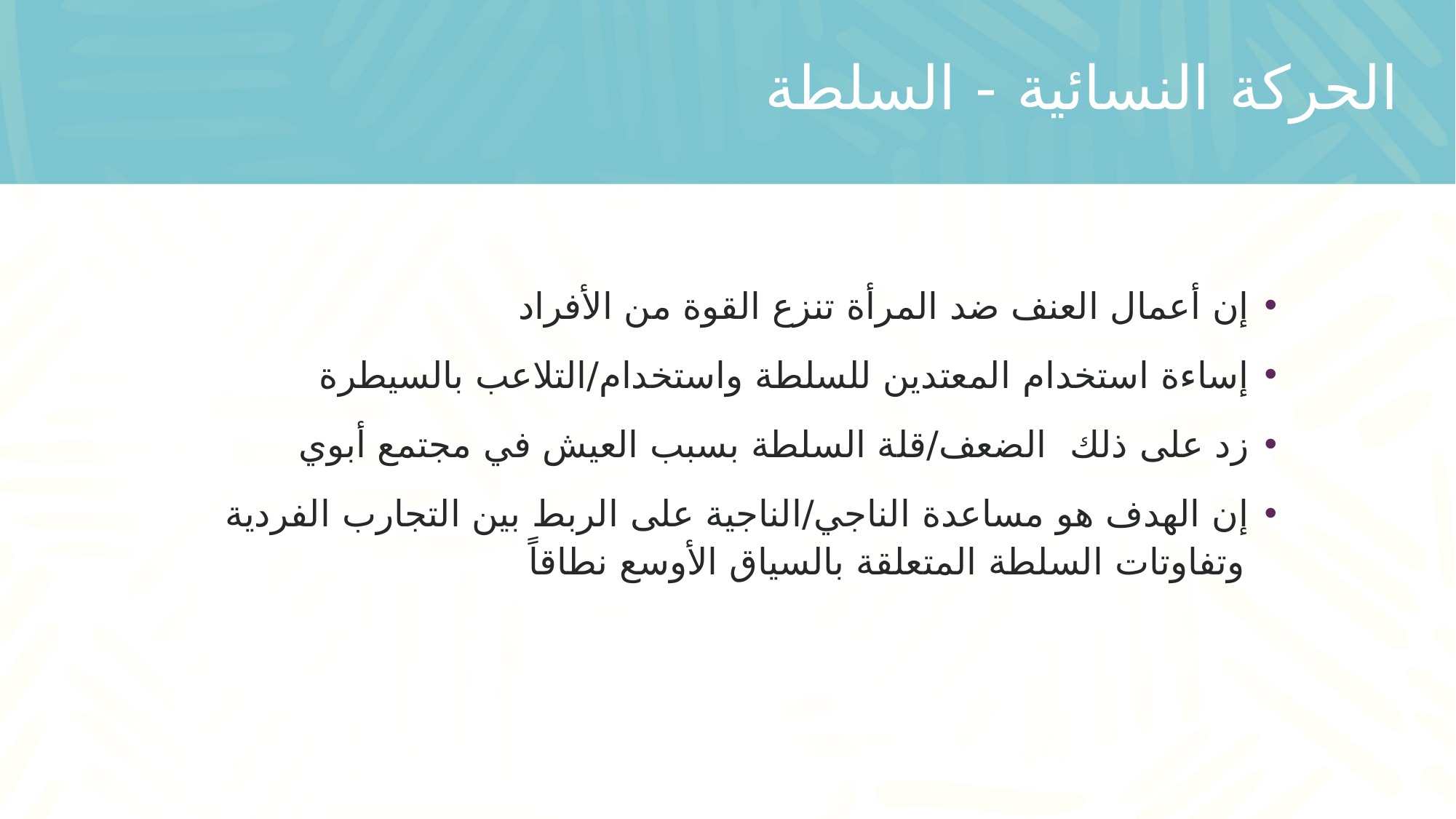

# الحركة النسائية - السلطة
إن أعمال العنف ضد المرأة تنزع القوة من الأفراد
إساءة استخدام المعتدين للسلطة واستخدام/التلاعب بالسيطرة
زد على ذلك  الضعف/قلة السلطة بسبب العيش في مجتمع أبوي
إن الهدف هو مساعدة الناجي/الناجية على الربط بين التجارب الفردية وتفاوتات السلطة المتعلقة بالسياق الأوسع نطاقاً